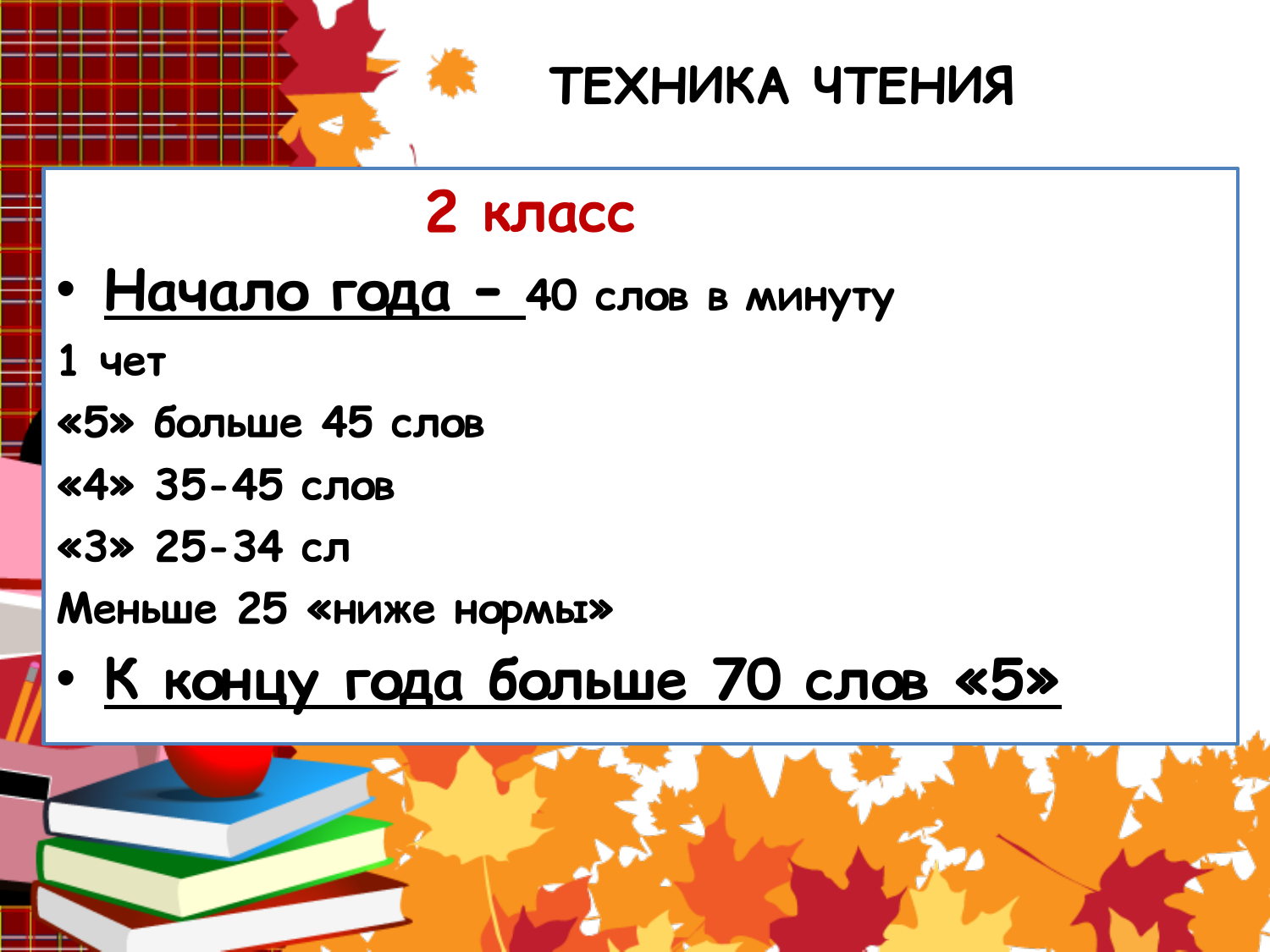

# ТЕХНИКА ЧТЕНИЯ
               2 класс
Начало года – 40 слов в минуту
1 чет
«5» больше 45 слов
«4» 35-45 слов
«3» 25-34 сл
Меньше 25 «ниже нормы»
К концу года больше 70 слов «5»